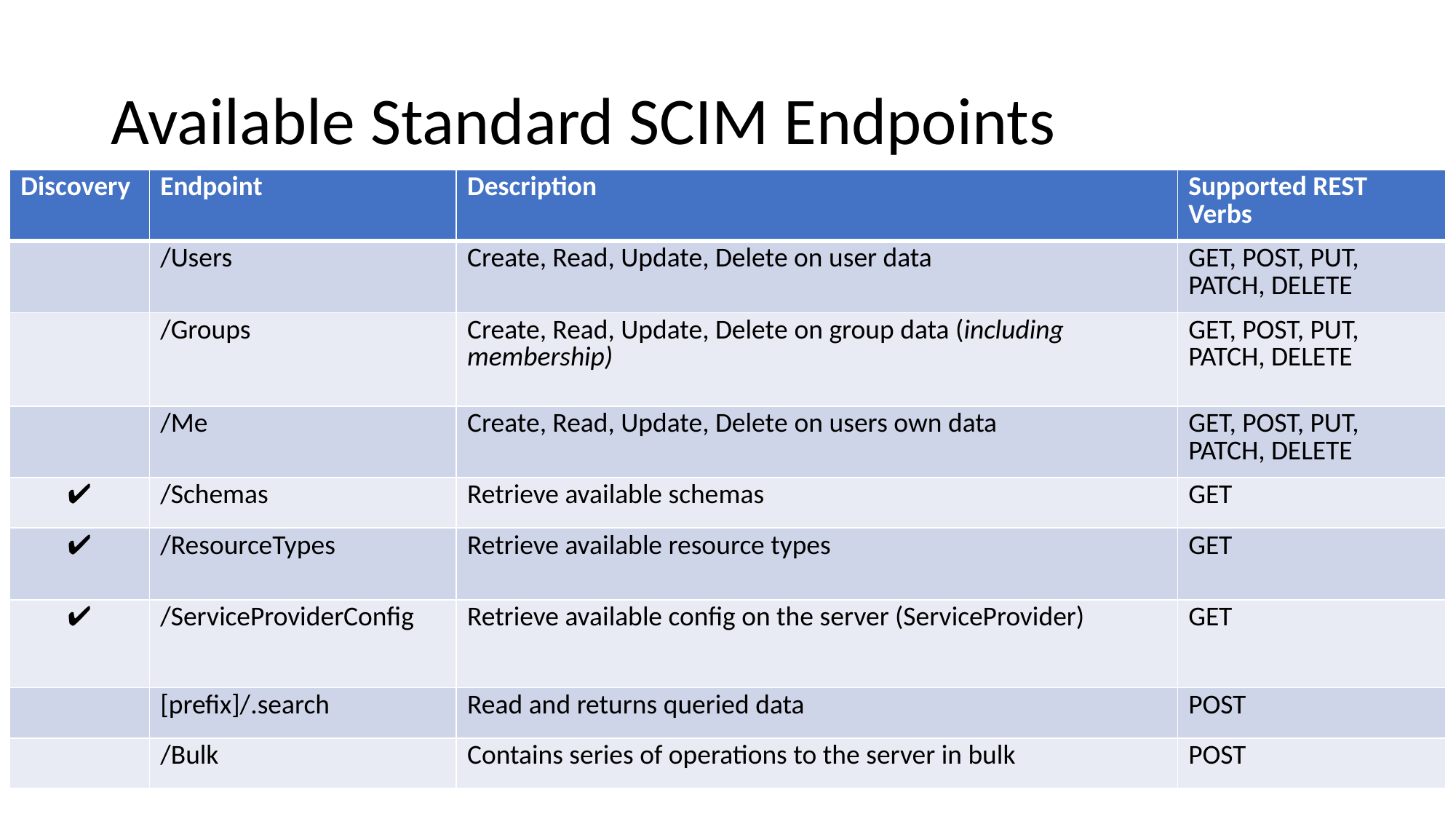

# Available Standard SCIM Endpoints
| Discovery | Endpoint | Description | Supported REST Verbs |
| --- | --- | --- | --- |
|  | /Users | Create, Read, Update, Delete on user data | GET, POST, PUT, PATCH, DELETE |
|  | /Groups | Create, Read, Update, Delete on group data (including membership) | GET, POST, PUT, PATCH, DELETE |
|  | /Me | Create, Read, Update, Delete on users own data | GET, POST, PUT, PATCH, DELETE |
| ✔ | /Schemas | Retrieve available schemas | GET |
| ✔ | /ResourceTypes | Retrieve available resource types | GET |
| ✔ | /ServiceProviderConfig | Retrieve available config on the server (ServiceProvider) | GET |
|  | [prefix]/.search | Read and returns queried data | POST |
|  | /Bulk | Contains series of operations to the server in bulk | POST |